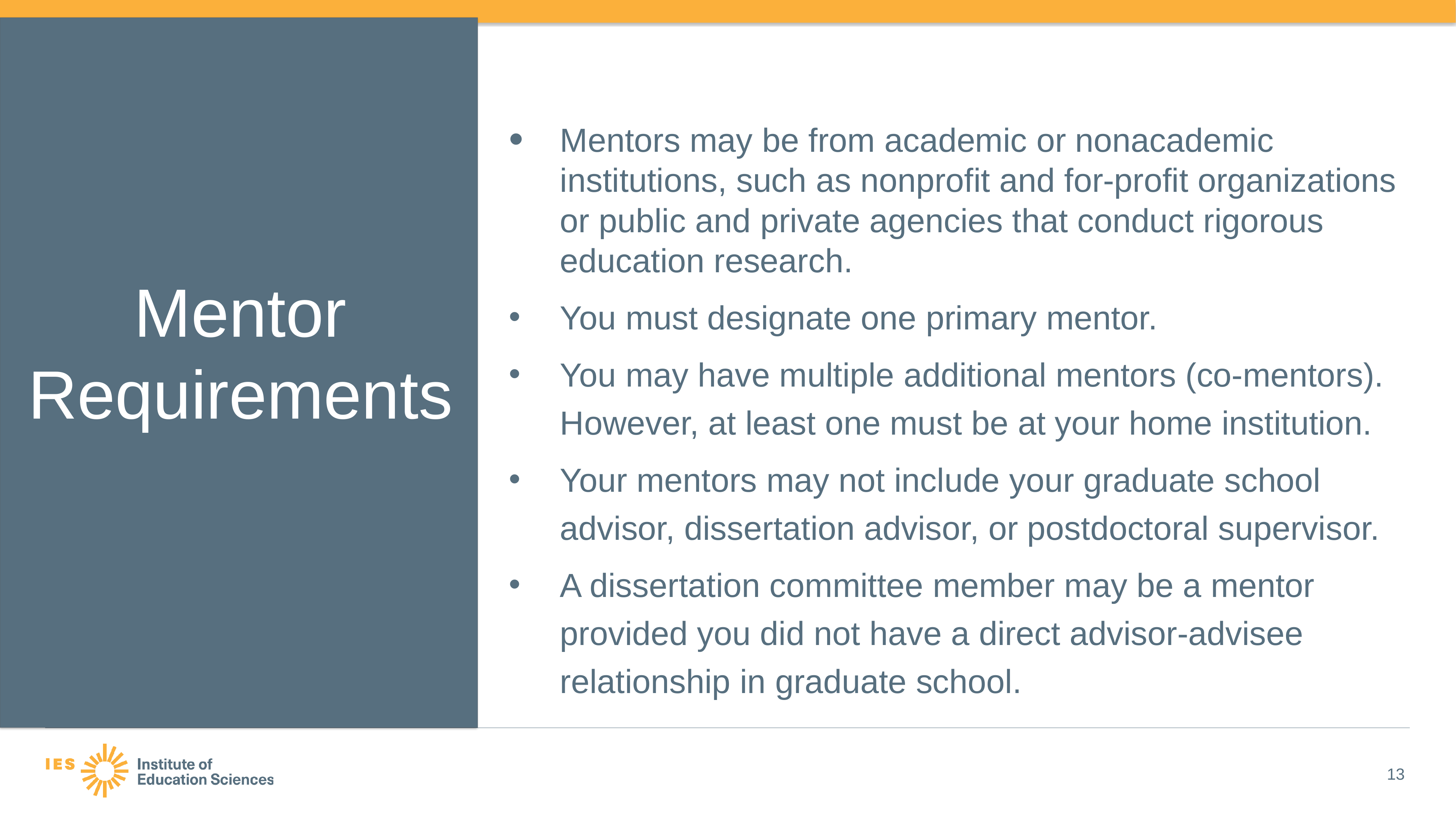

Mentors may be from academic or nonacademic institutions, such as nonprofit and for-profit organizations or public and private agencies that conduct rigorous education research.
You must designate one primary mentor.
You may have multiple additional mentors (co-mentors). However, at least one must be at your home institution.
Your mentors may not include your graduate school advisor, dissertation advisor, or postdoctoral supervisor.
A dissertation committee member may be a mentor provided you did not have a direct advisor-advisee relationship in graduate school.

# Mentor Requirements
13